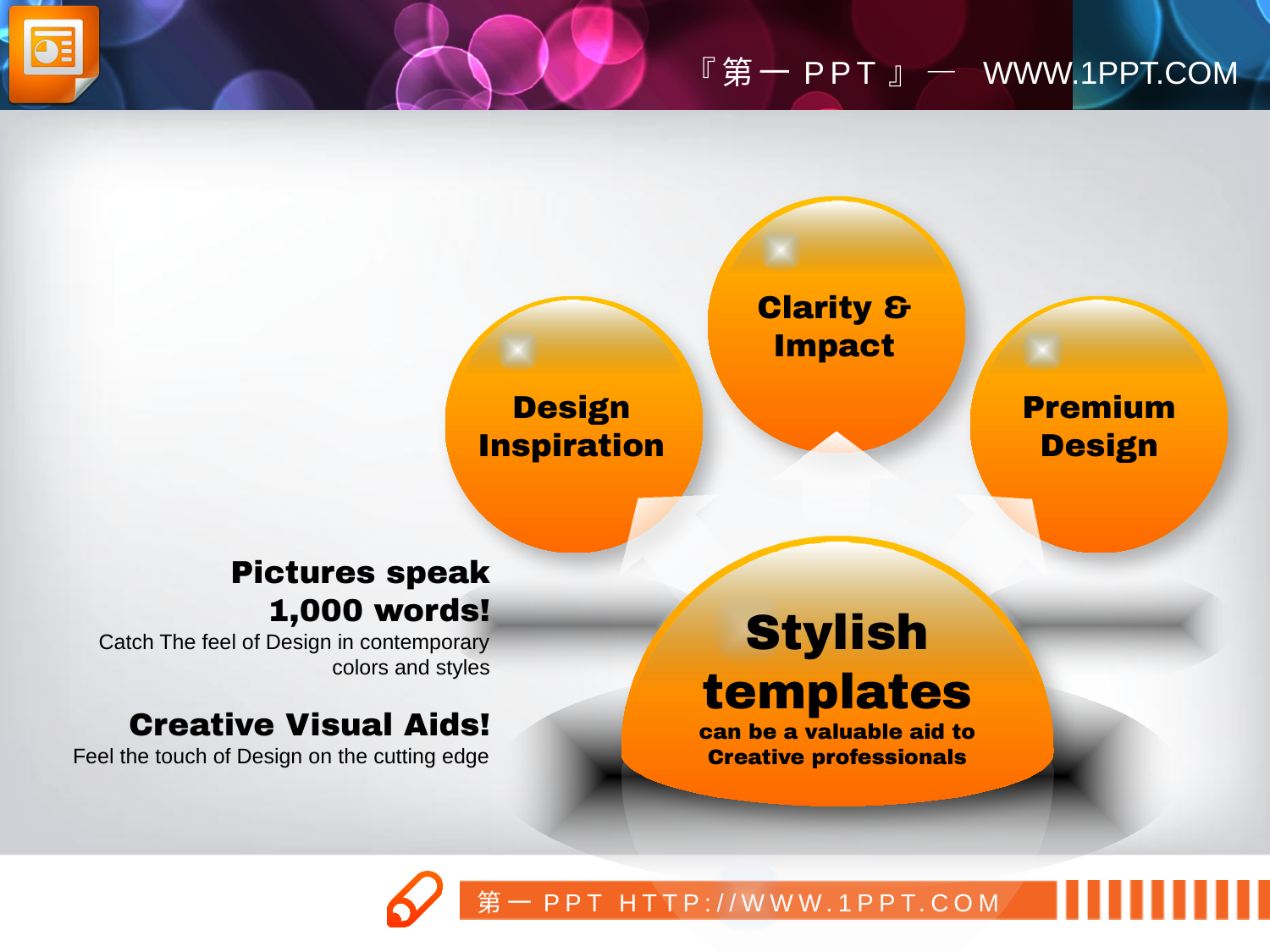

Clarity &
Impact

Design
Inspiration

Premium
Design

Stylish
templates
can be a valuable aid to
Creative professionals

Pictures speak
1,000 words!
Catch The feel of Design in contemporary
colors and styles

Creative Visual Aids!
Feel the touch of Design on the cutting edge